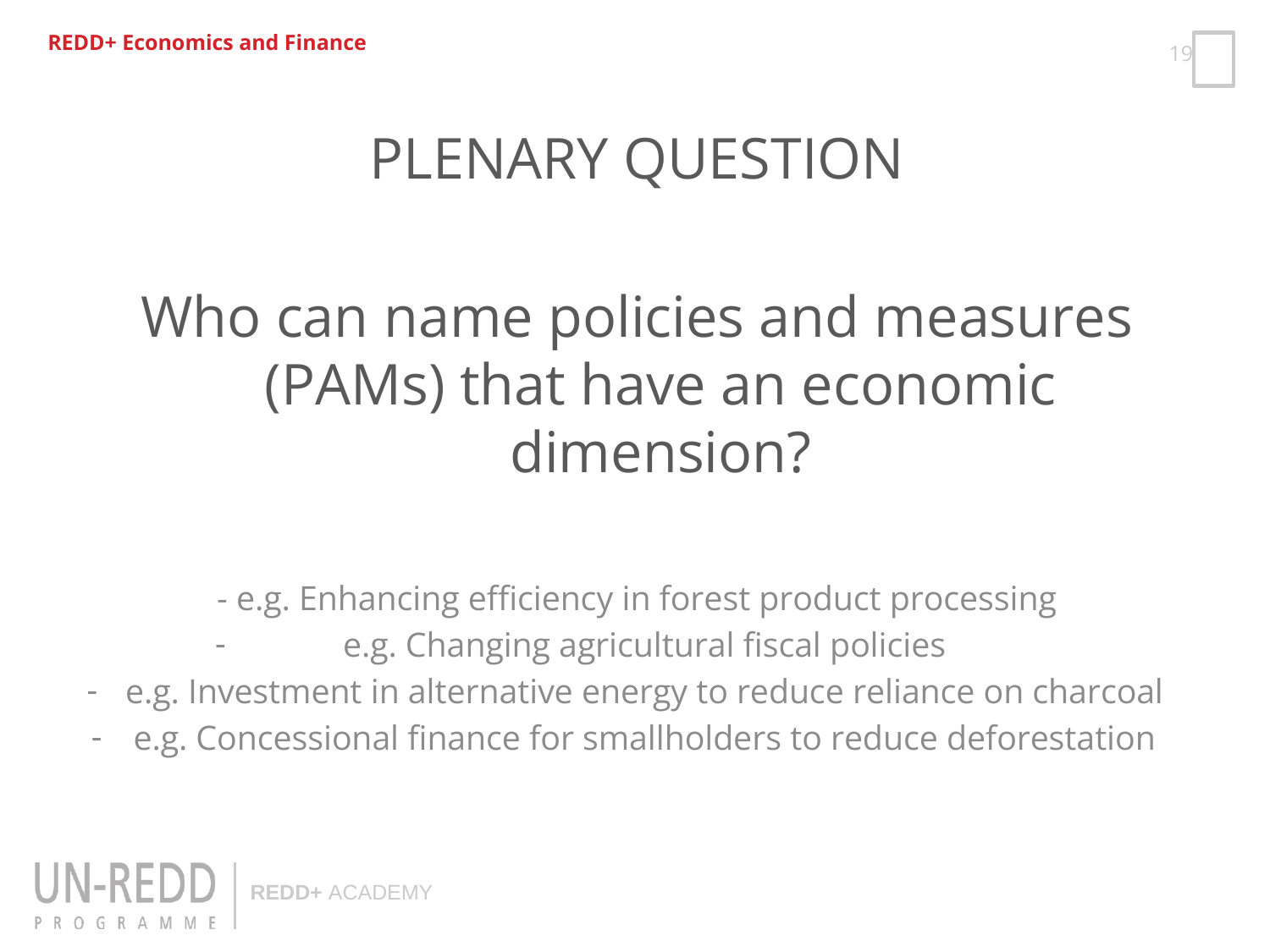

REDD+ Economics and Finance
PLENARY QUESTION

Who can name policies and measures (PAMs) that have an economic dimension?

- e.g. Enhancing efficiency in forest product processing
 e.g. Changing agricultural fiscal policies
 e.g. Investment in alternative energy to reduce reliance on charcoal
 e.g. Concessional finance for smallholders to reduce deforestation